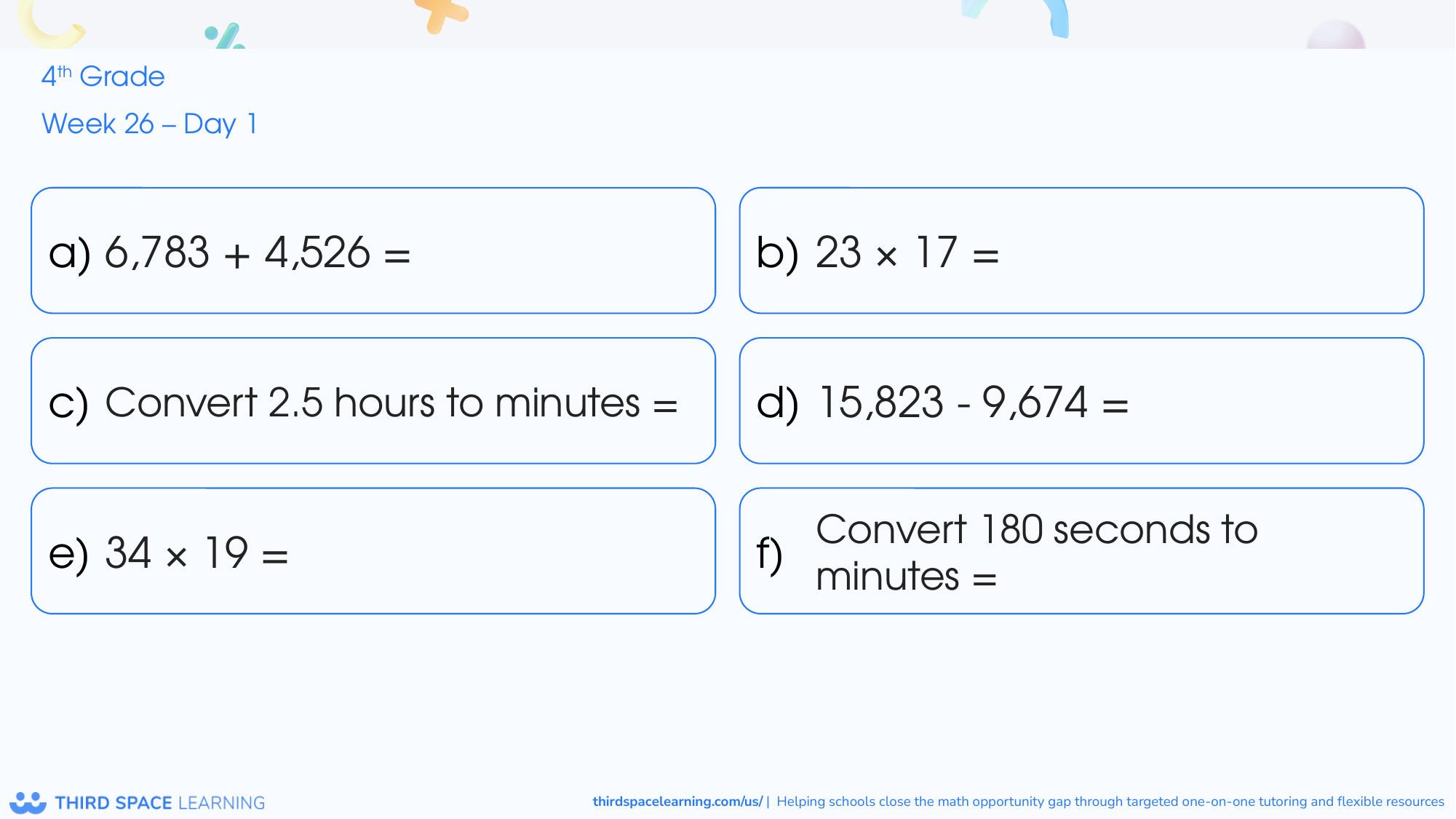

4th Grade
Week 26 – Day 1
6,783 + 4,526 =
23 × 17 =
Convert 2.5 hours to minutes =
15,823 - 9,674 =
34 × 19 =
Convert 180 seconds to minutes =